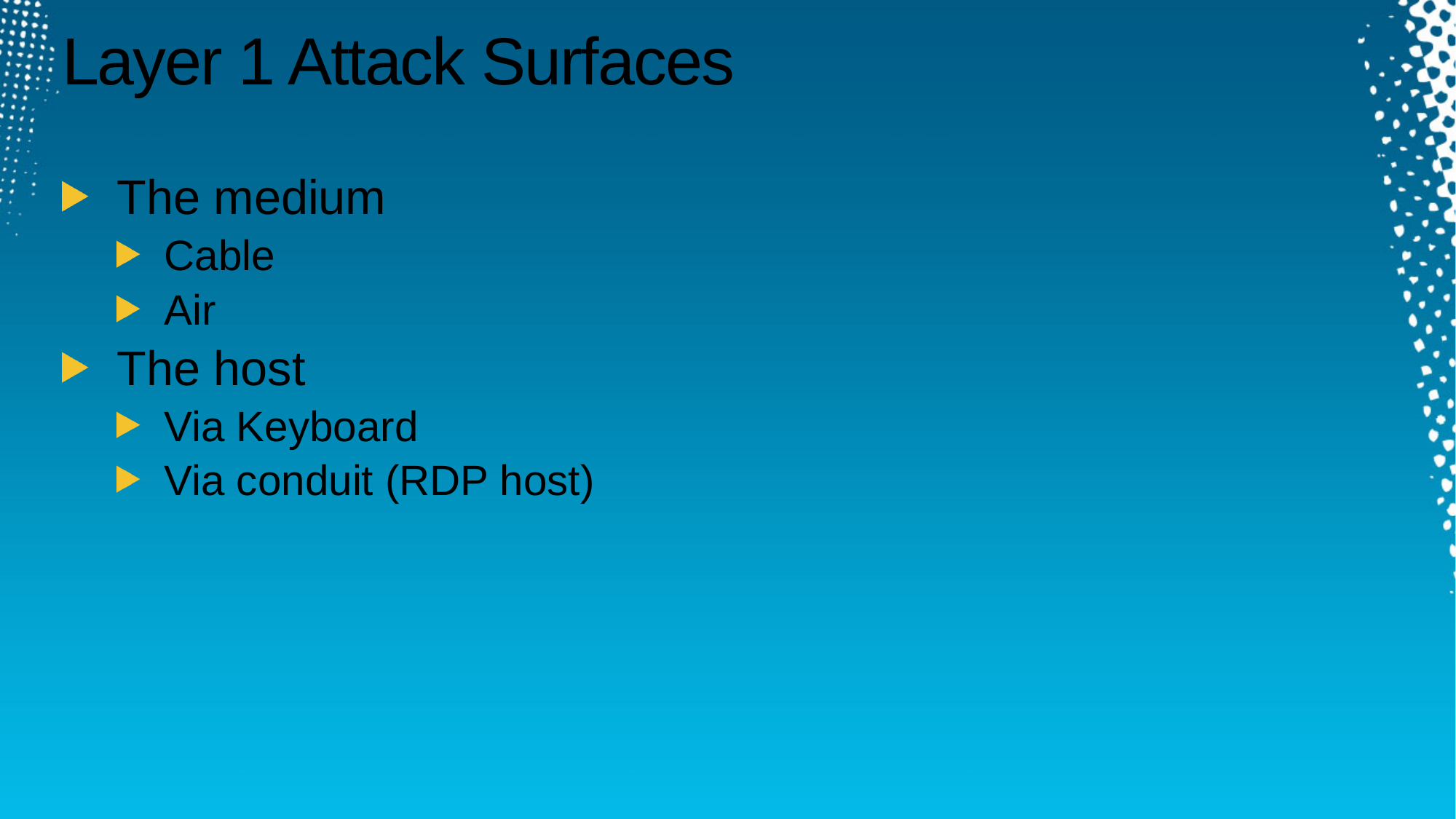

# Layer 1 Attack Surfaces
The medium
Cable
Air
The host
Via Keyboard
Via conduit (RDP host)